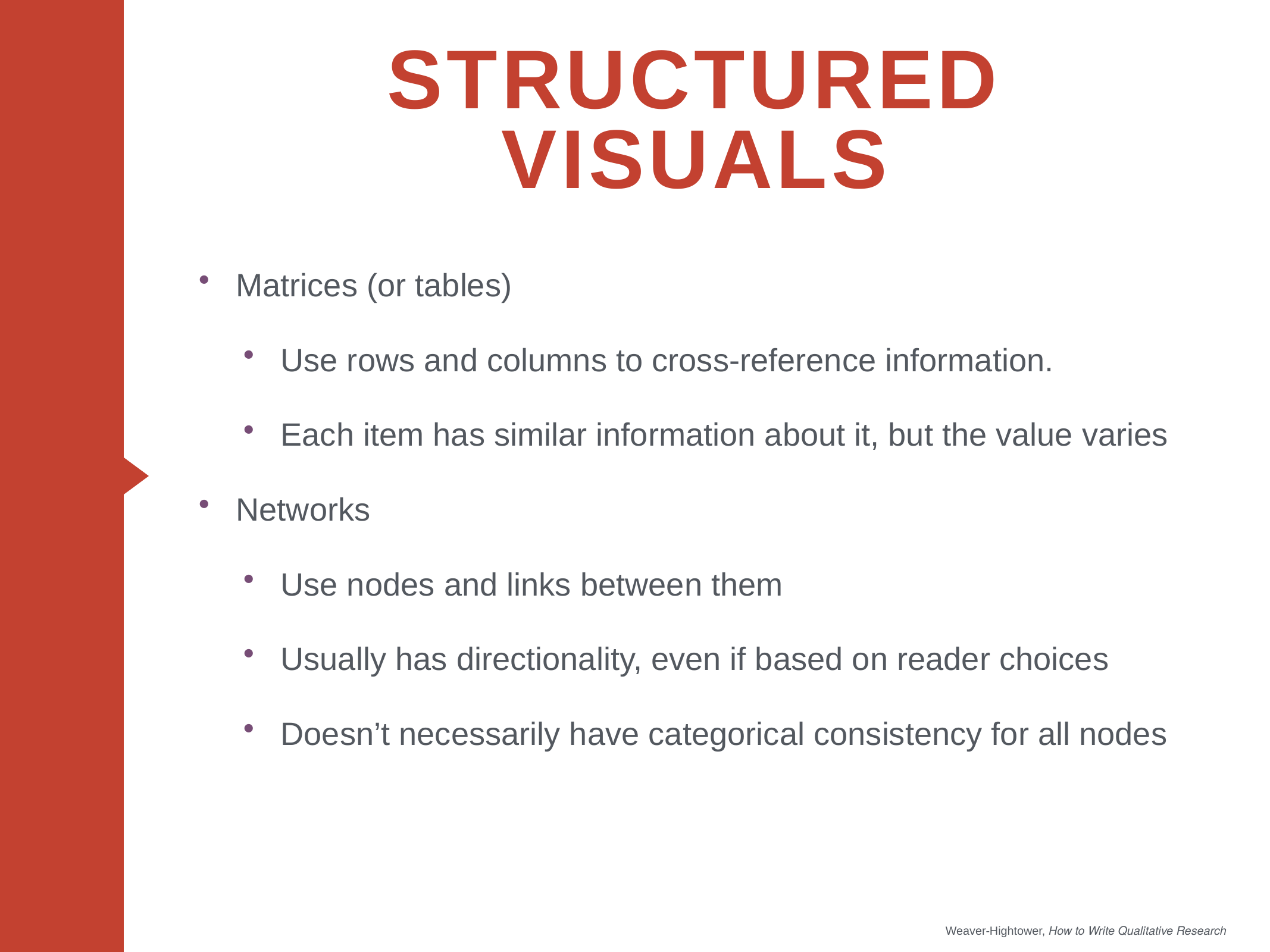

# Structured Visuals
Matrices (or tables)
Use rows and columns to cross-reference information.
Each item has similar information about it, but the value varies
Networks
Use nodes and links between them
Usually has directionality, even if based on reader choices
Doesn’t necessarily have categorical consistency for all nodes